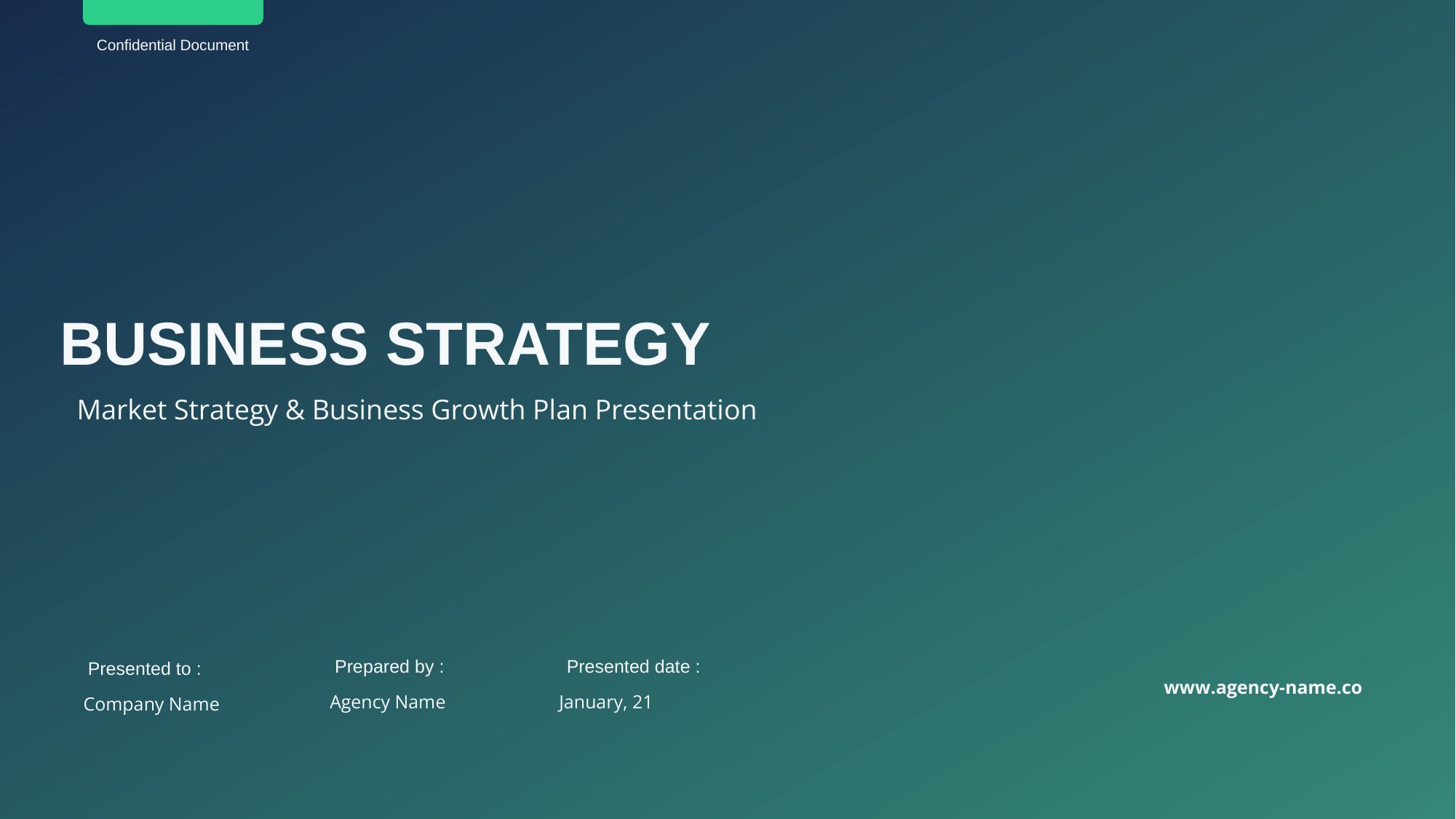

Confidential Document
BUSINESS STRATEGY
Market Strategy & Business Growth Plan Presentation
Prepared by :
Presented date :
Presented to :
www.agency-name.co
Agency Name
January, 21
Company Name